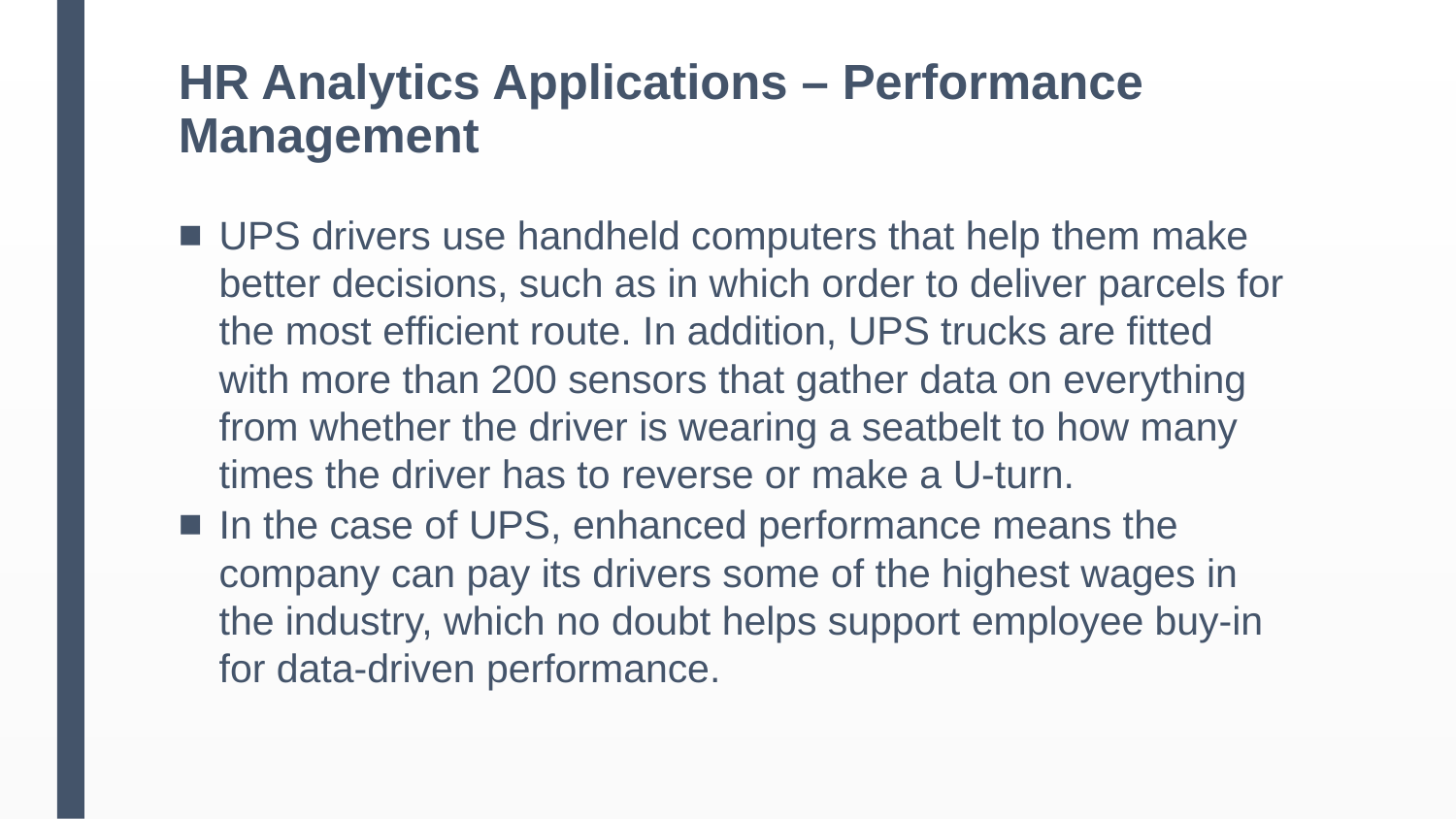

# HR Analytics Applications – Performance Management
UPS drivers use handheld computers that help them make better decisions, such as in which order to deliver parcels for the most efficient route. In addition, UPS trucks are fitted with more than 200 sensors that gather data on everything from whether the driver is wearing a seatbelt to how many times the driver has to reverse or make a U-turn.
In the case of UPS, enhanced performance means the company can pay its drivers some of the highest wages in the industry, which no doubt helps support employee buy-in for data-driven performance.